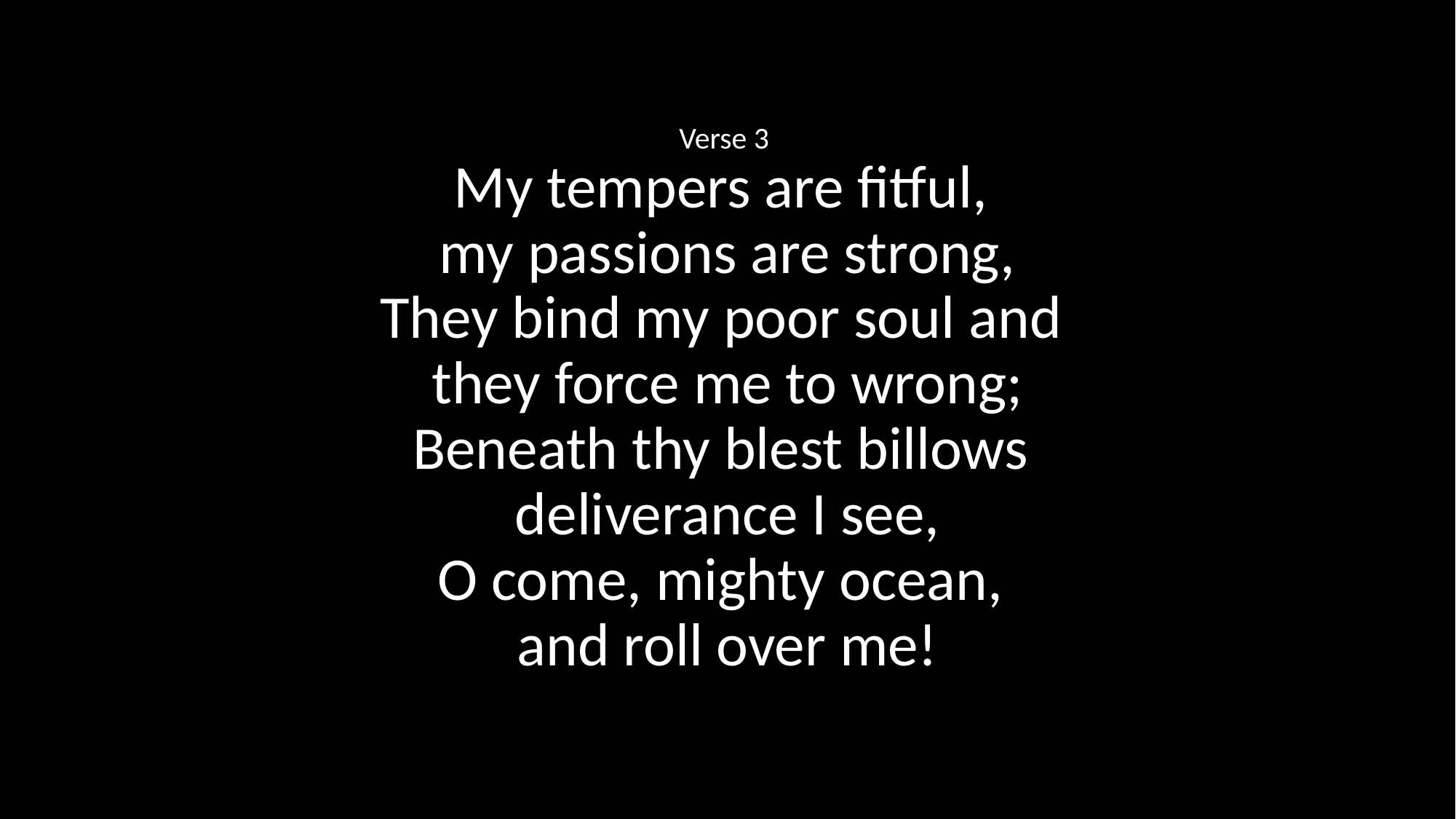

Verse 3
My tempers are fitful,
my passions are strong,
They bind my poor soul and
they force me to wrong;
Beneath thy blest billows
deliverance I see,
O come, mighty ocean,
and roll over me!